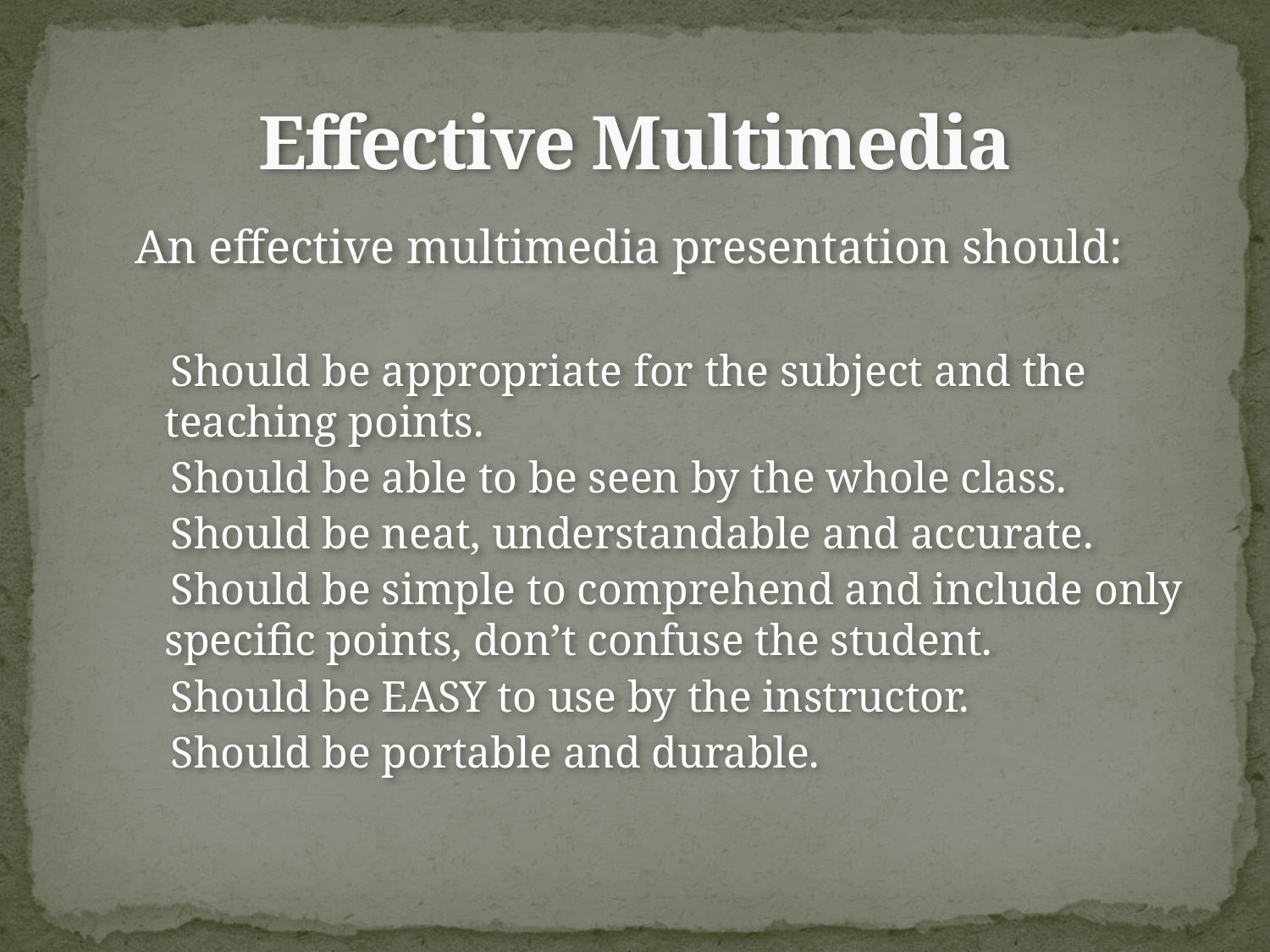

# Effective Multimedia
     An effective multimedia presentation should:

    Should be appropriate for the subject and the teaching points.
    Should be able to be seen by the whole class.
    Should be neat, understandable and accurate.
    Should be simple to comprehend and include only specific points, don’t confuse the student.
    Should be EASY to use by the instructor.
    Should be portable and durable.